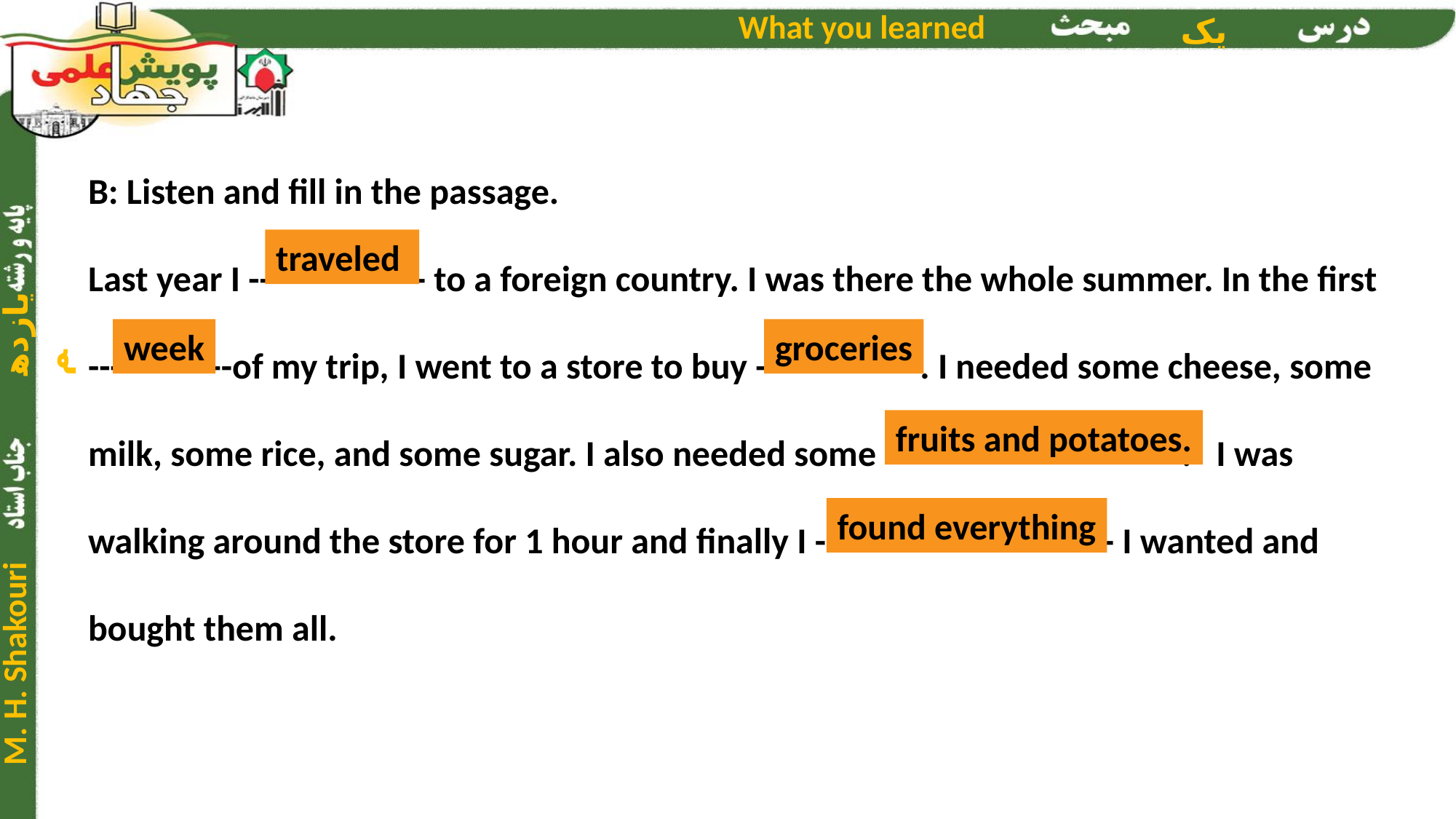

B: Listen and fill in the passage.
Last year I ---------------- to a foreign country. I was there the whole summer. In the first -------------of my trip, I went to a store to buy ---------------. I needed some cheese, some milk, some rice, and some sugar. I also needed some ---------------------------.   I was walking around the store for 1 hour and finally I --------------------------- I wanted and bought them all.
traveled
week
groceries
fruits and potatoes.
found everything